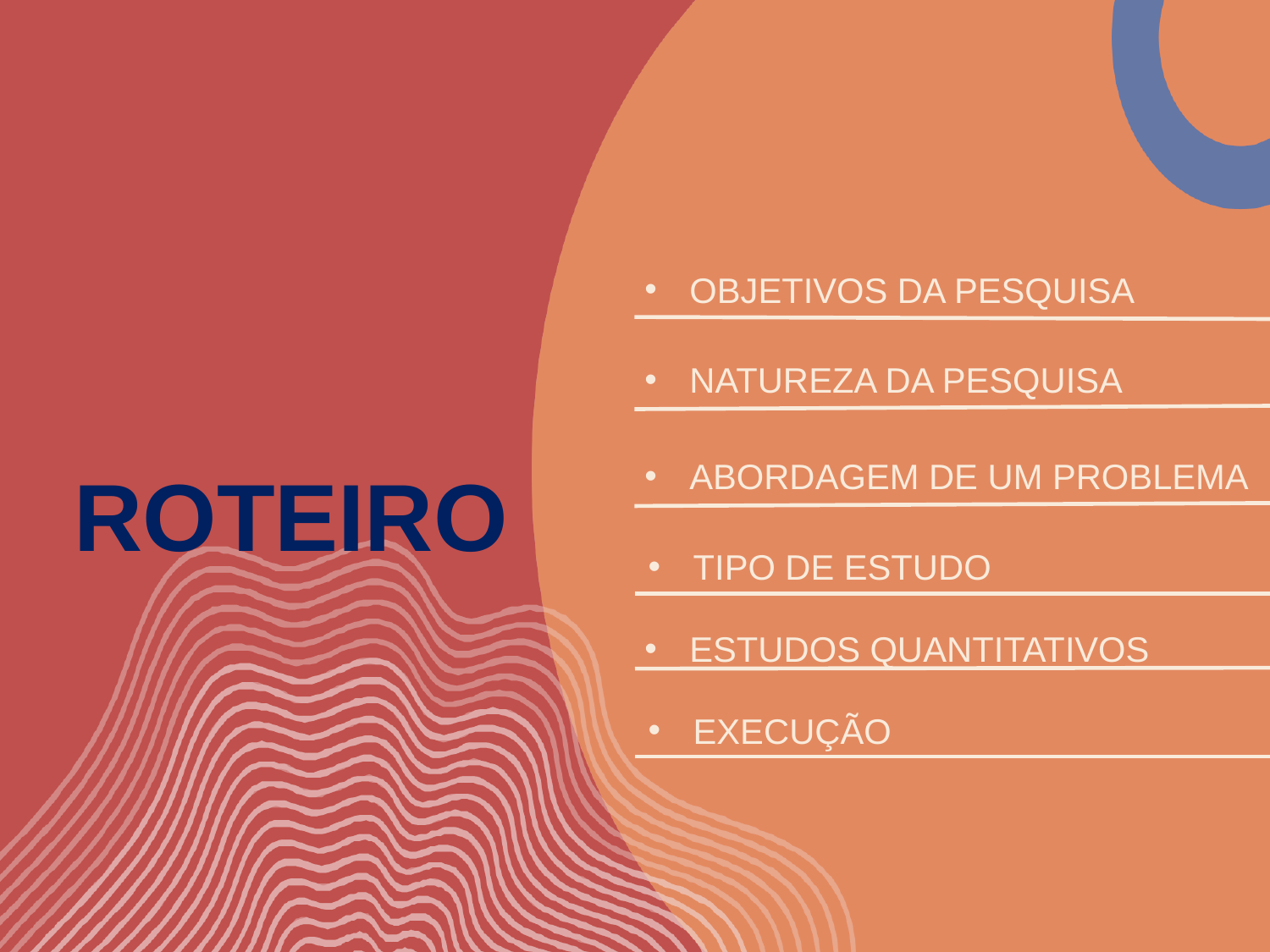

OBJETIVOS DA PESQUISA
NATUREZA DA PESQUISA
ROTEIRO
ABORDAGEM DE UM PROBLEMA
TIPO DE ESTUDO
ESTUDOS QUANTITATIVOS
EXECUÇÃO